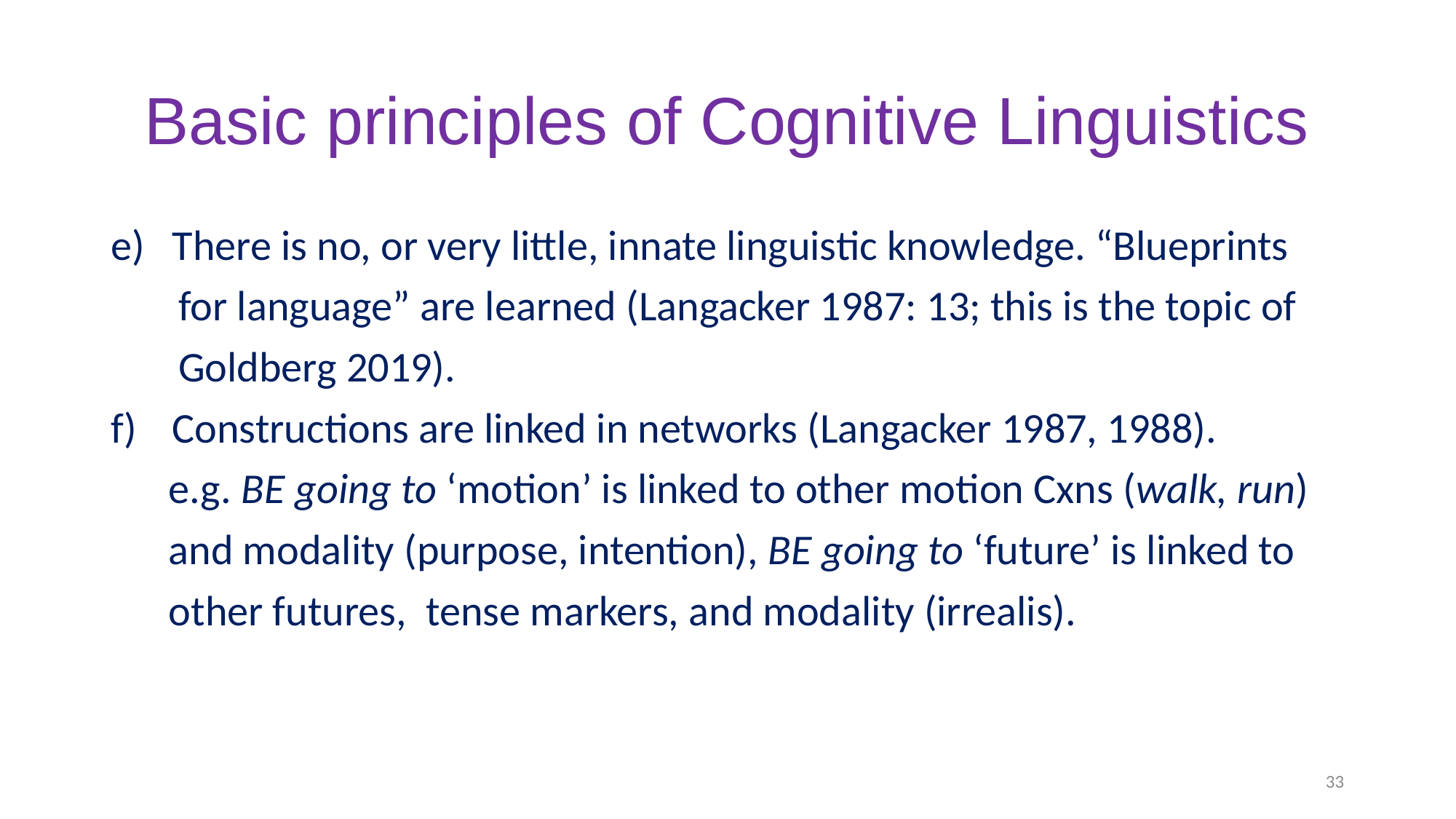

# Basic principles of Cognitive Linguistics
There is no, or very little, innate linguistic knowledge. “Blueprints
       for language” are learned (Langacker 1987: 13; this is the topic of
       Goldberg 2019).
Constructions are linked in networks (Langacker 1987, 1988).
      e.g. BE going to ‘motion’ is linked to other motion Cxns (walk, run)
      and modality (purpose, intention), BE going to ‘future’ is linked to
      other futures,  tense markers, and modality (irrealis).

33